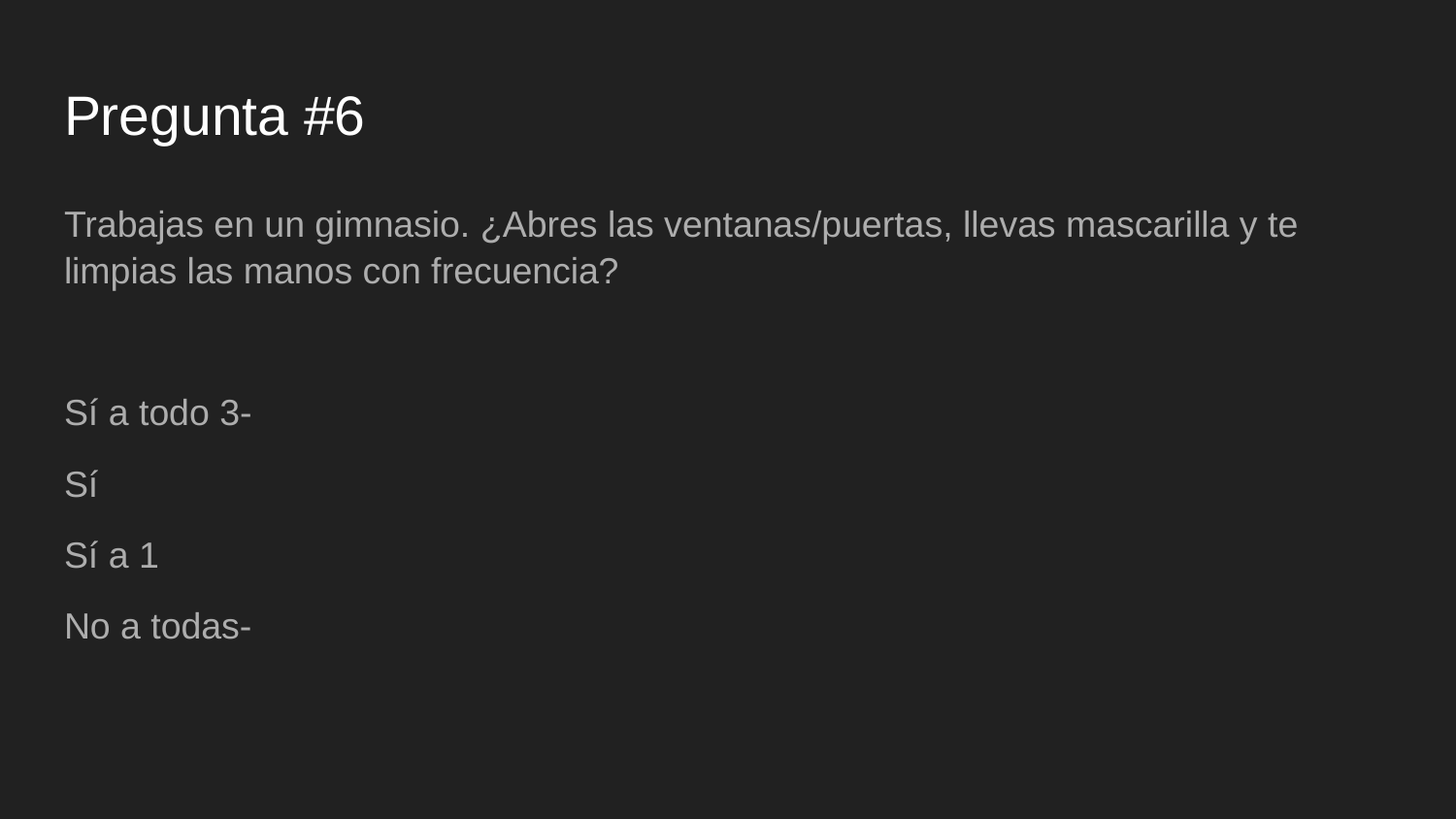

# Pregunta #6
Trabajas en un gimnasio. ¿Abres las ventanas/puertas, llevas mascarilla y te limpias las manos con frecuencia?

Sí a todo 3-
Sí
Sí a 1
No a todas-